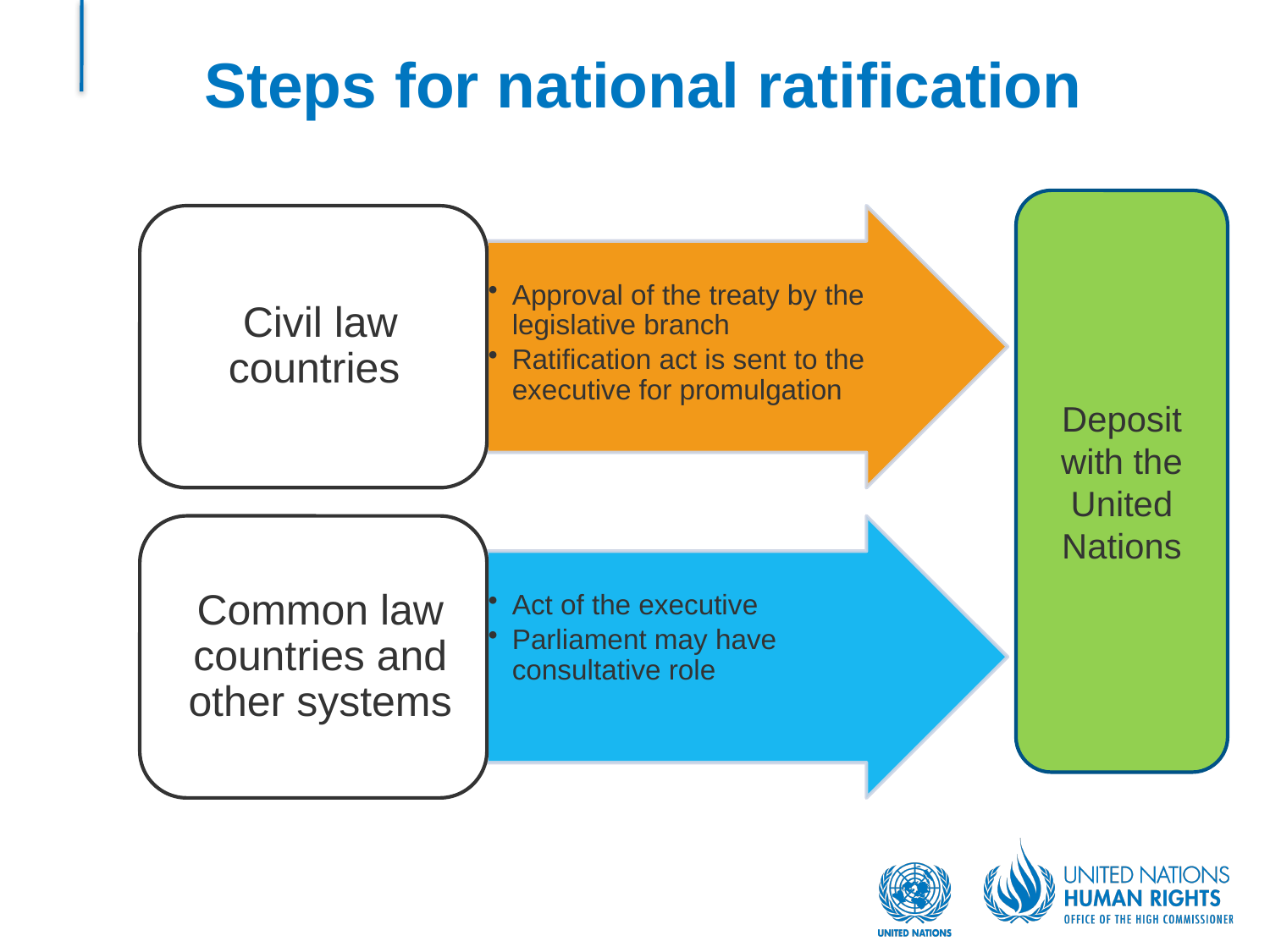

# Steps for national ratification
Deposit with the United Nations

Approval of the treaty by the legislative branch
Ratification act is sent to the executive for promulgation
Civil law countries

Act of the executive
Parliament may have consultative role
Common law countries and other systems